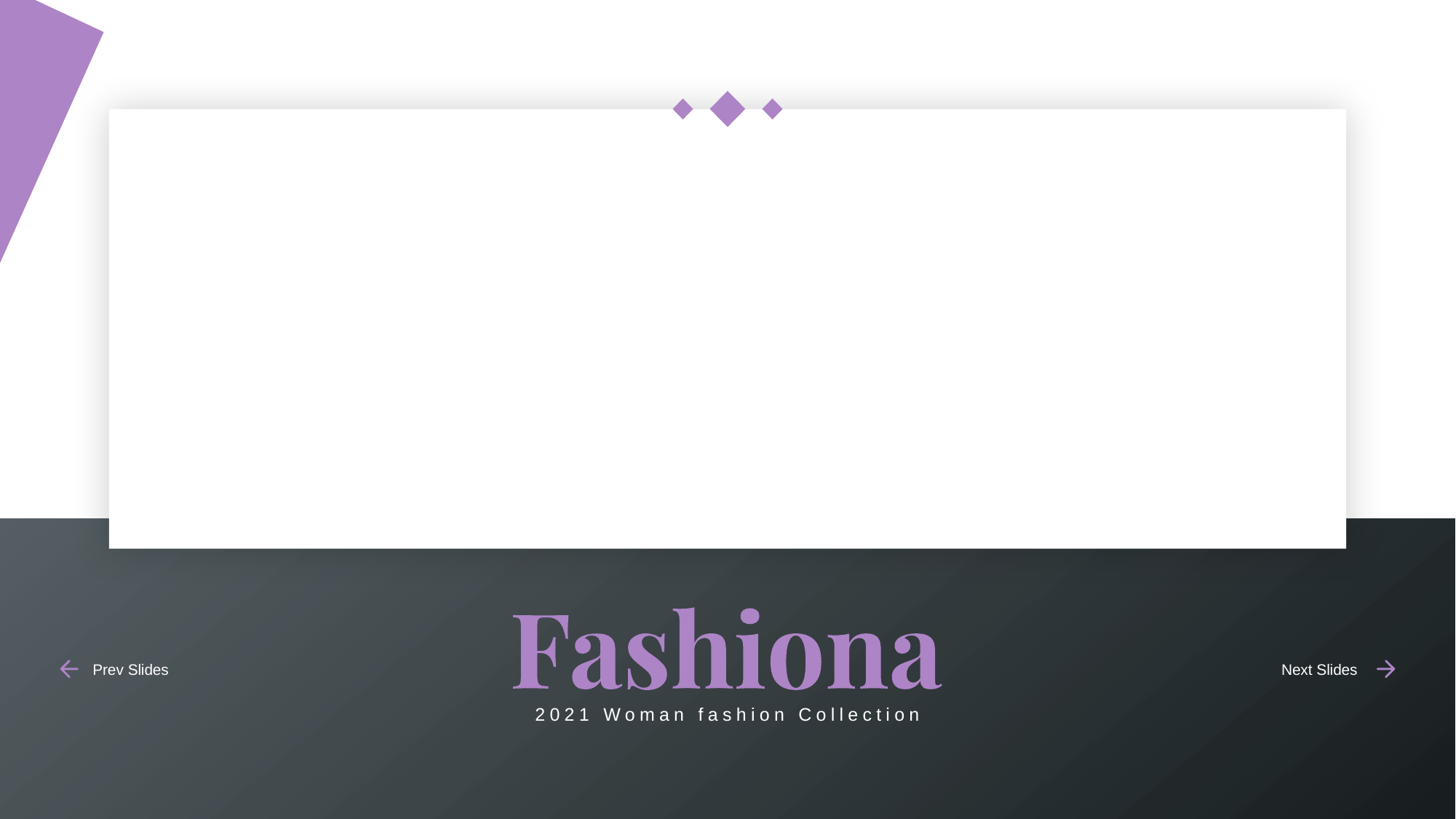

Prev Slides
Next Slides

2021 Woman fashion Collection